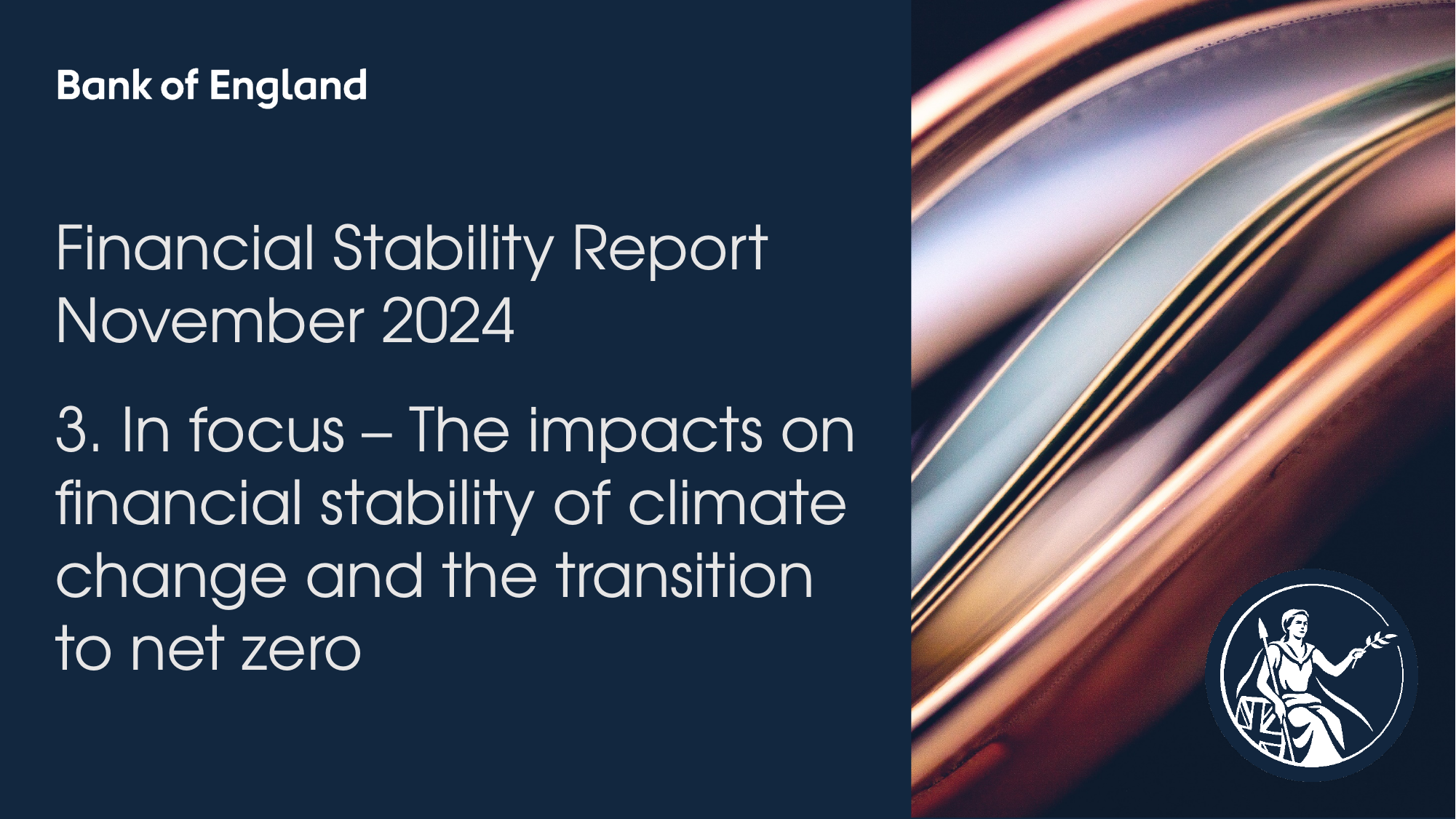

Financial Stability Report
November 2024
3. In focus – The impacts on financial stability of climate change and the transition to net zero